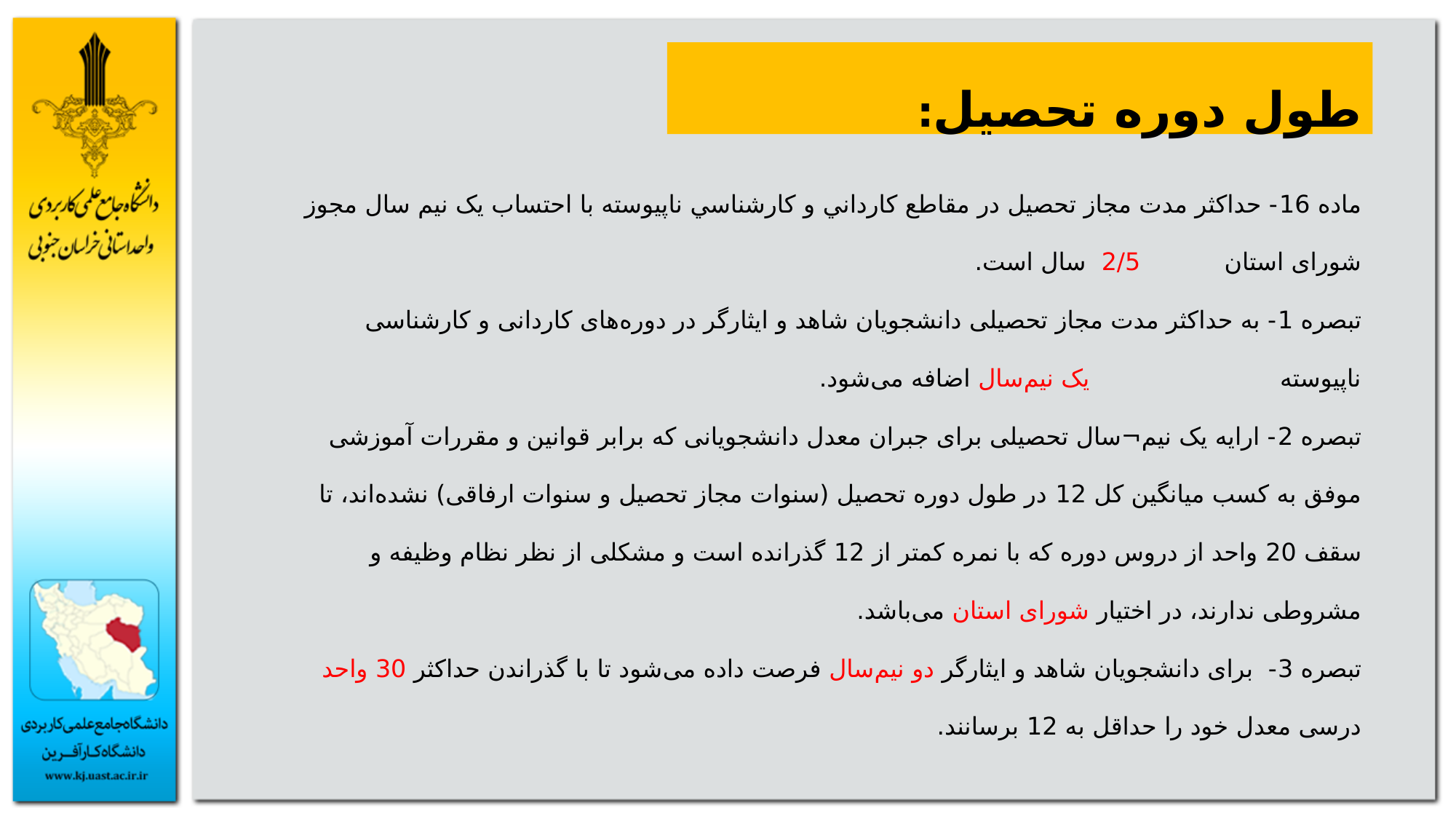

طول دوره تحصیل:
# ماده 16- حداكثر مدت مجاز تحصيل در مقاطع كارداني و كارشناسي ناپيوسته با احتساب یک نیم سال مجوز شورای استان           2/5  سال است. تبصره 1- به حداکثر مدت مجاز تحصیلی دانشجویان شاهد و ایثارگر در دوره‌های کاردانی و کارشناسی ناپیوسته                         یک نیم‌سال اضافه می‌شود. تبصره 2- ارایه یک نيم¬سال تحصیلی برای جبران معدل دانشجویانی که برابر قوانین و مقررات آموزشی موفق به کسب میانگین کل 12 در طول دوره تحصیل (سنوات مجاز تحصیل و سنوات ارفاقی) نشده‌اند، تا سقف 20 واحد از دروس دوره كه با نمره كمتر از 12 گذرانده است و مشکلی از نظر نظام وظیفه و مشروطی ندارند، در اختیار شورای استان می‌باشد. تبصره 3-  برای دانشجویان شاهد و ایثارگر دو نیم‌سال فرصت داده می‌شود تا با گذراندن حداکثر 30 واحد درسی معدل خود را حداقل به 12 برسانند.